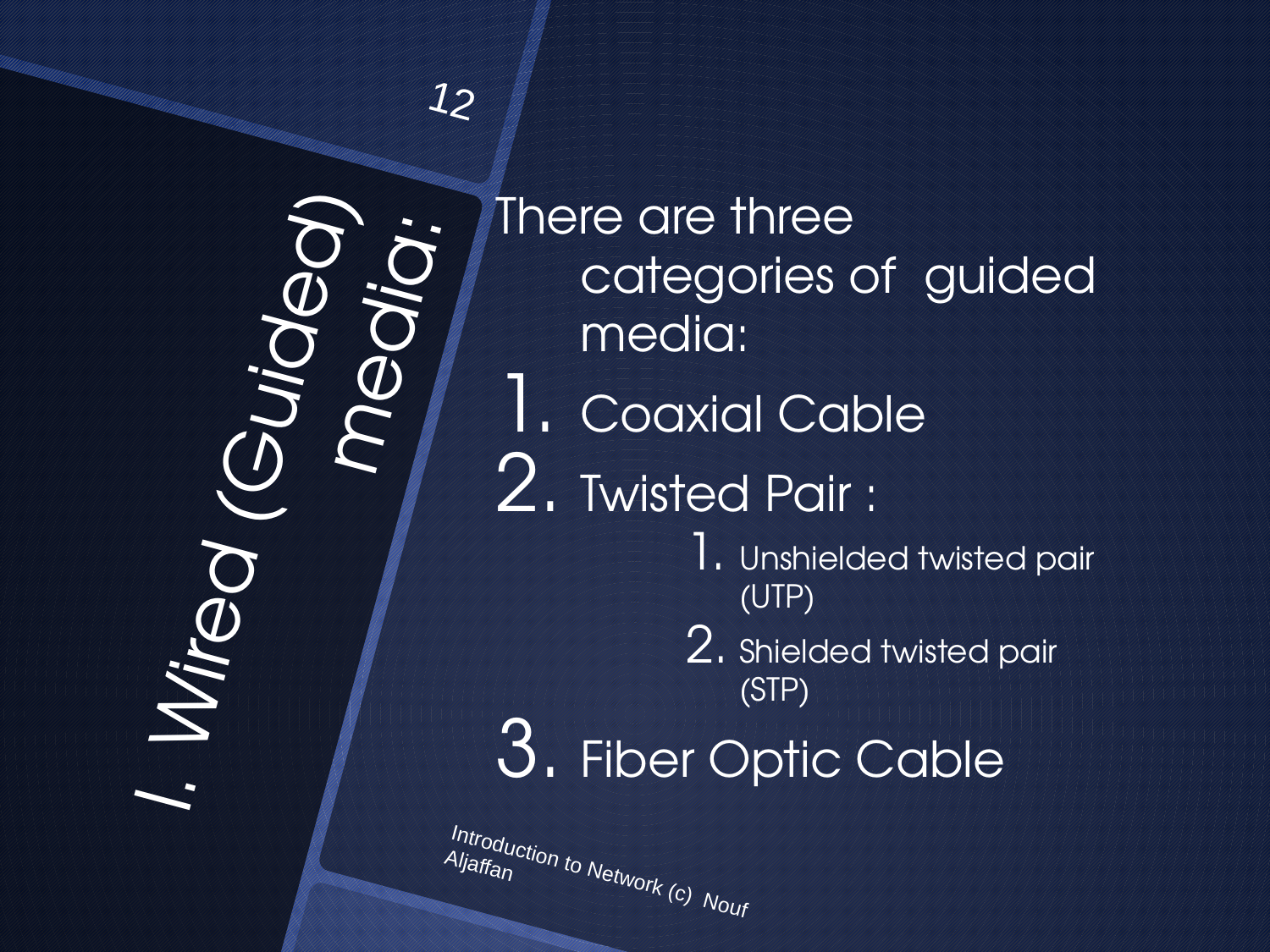

12
There are three categories of  guided  media:
Coaxial Cable
Twisted Pair :
Unshielded twisted pair (UTP)
Shielded twisted pair (STP)
Fiber Optic Cable
# I. Wired (Guided) media:
Introduction to Network (c)  Nouf Aljaffan